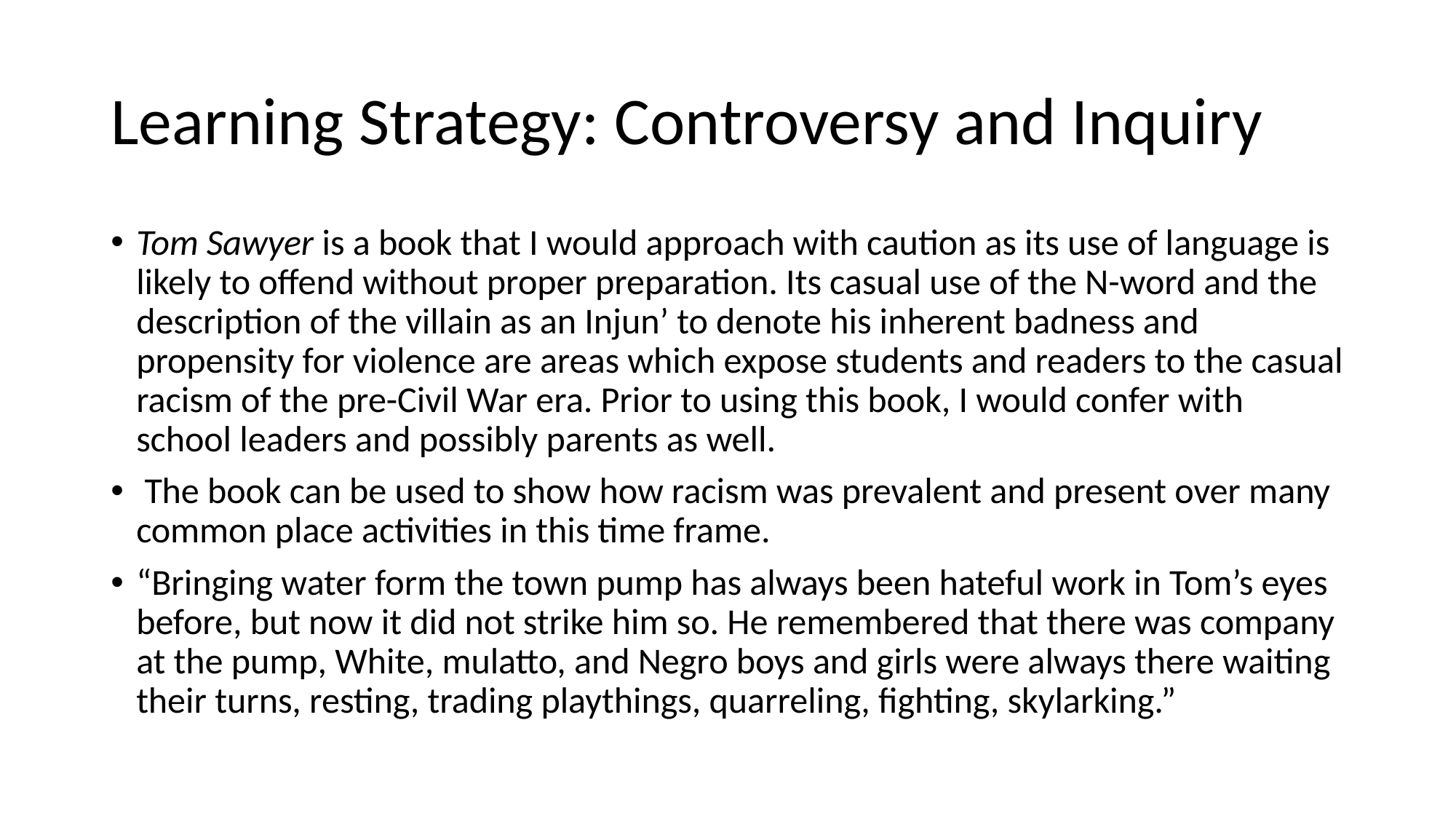

# Learning Strategy: Controversy and Inquiry
Tom Sawyer is a book that I would approach with caution as its use of language is likely to offend without proper preparation. Its casual use of the N-word and the description of the villain as an Injun’ to denote his inherent badness and propensity for violence are areas which expose students and readers to the casual racism of the pre-Civil War era. Prior to using this book, I would confer with school leaders and possibly parents as well.
 The book can be used to show how racism was prevalent and present over many common place activities in this time frame.
“Bringing water form the town pump has always been hateful work in Tom’s eyes before, but now it did not strike him so. He remembered that there was company at the pump, White, mulatto, and Negro boys and girls were always there waiting their turns, resting, trading playthings, quarreling, fighting, skylarking.”